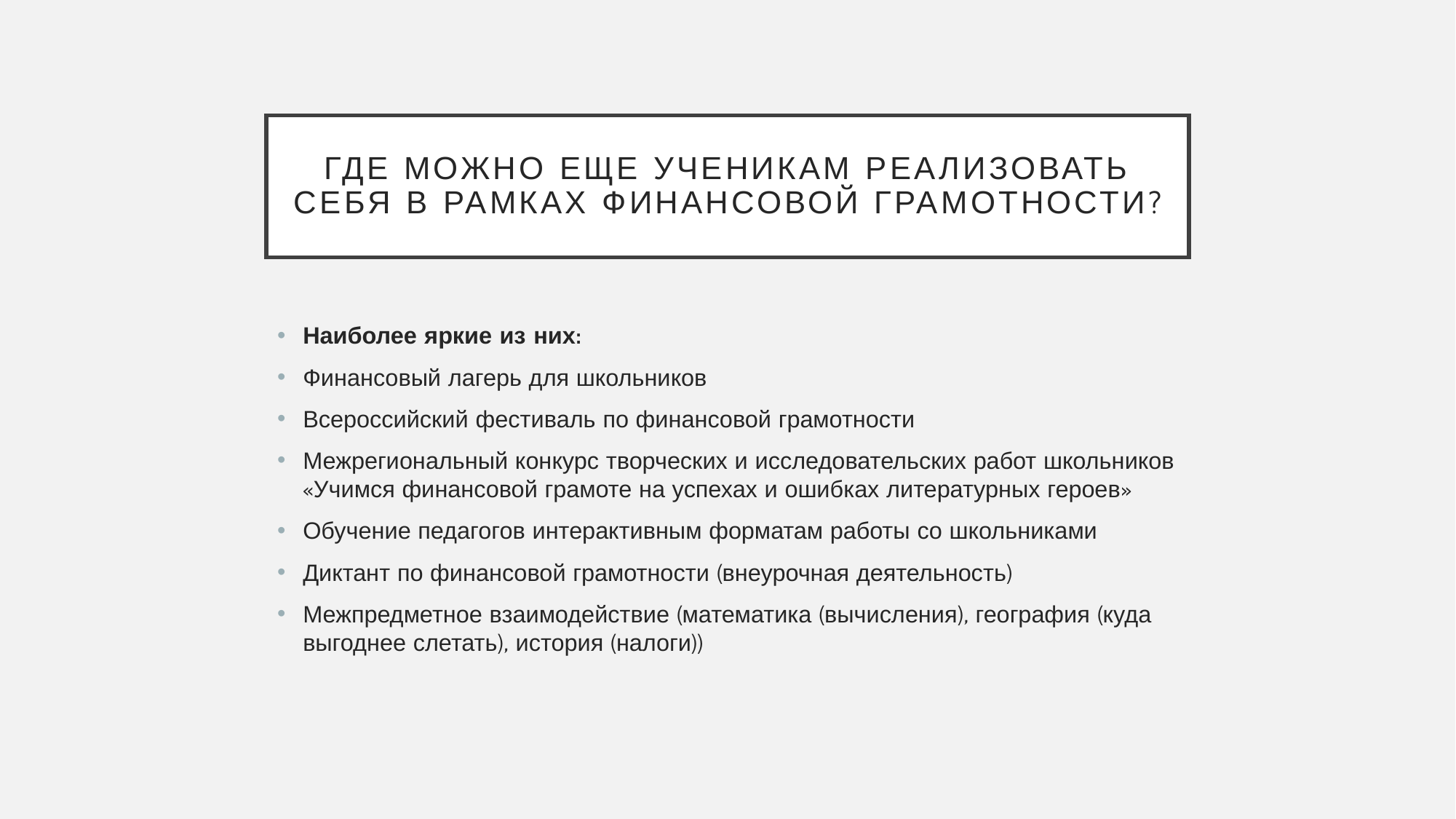

# Где можно еще ученикам реализовать себя в рамках финансовой грамотности?
Наиболее яркие из них:
Финансовый лагерь для школьников
Всероссийский фестиваль по финансовой грамотности
Межрегиональный конкурс творческих и исследовательских работ школьников «Учимся финансовой грамоте на успехах и ошибках литературных героев»
Обучение педагогов интерактивным форматам работы со школьниками
Диктант по финансовой грамотности (внеурочная деятельность)
Межпредметное взаимодействие (математика (вычисления), география (куда выгоднее слетать), история (налоги))